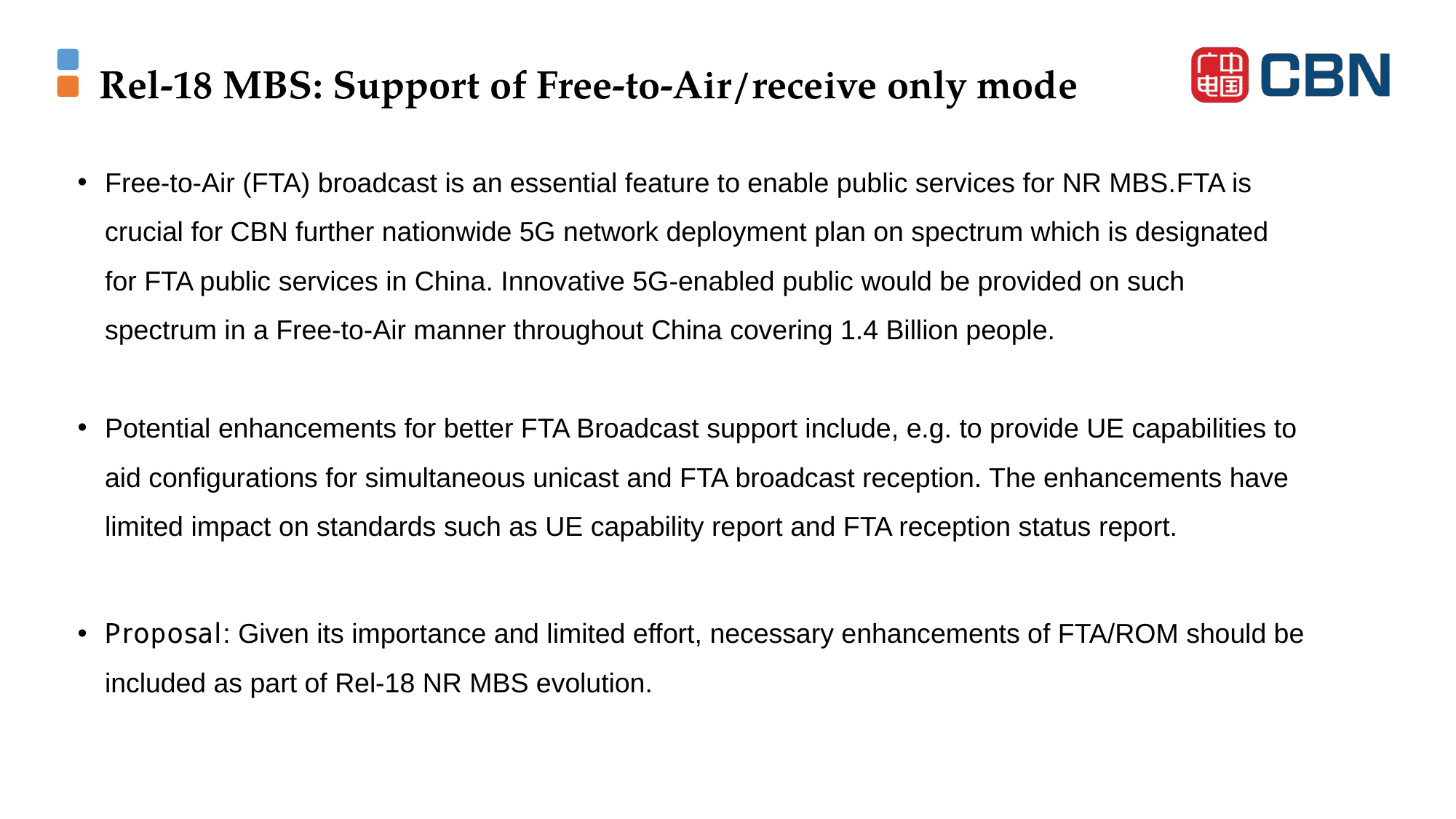

# Rel-18 MBS: Support of Free-to-Air/receive only mode
Free-to-Air (FTA) broadcast is an essential feature to enable public services for NR MBS.FTA is crucial for CBN further nationwide 5G network deployment plan on spectrum which is designated for FTA public services in China. Innovative 5G-enabled public would be provided on such spectrum in a Free-to-Air manner throughout China covering 1.4 Billion people.

Potential enhancements for better FTA Broadcast support include, e.g. to provide UE capabilities to aid configurations for simultaneous unicast and FTA broadcast reception. The enhancements have limited impact on standards such as UE capability report and FTA reception status report.

Proposal: Given its importance and limited effort, necessary enhancements of FTA/ROM should be included as part of Rel-18 NR MBS evolution.